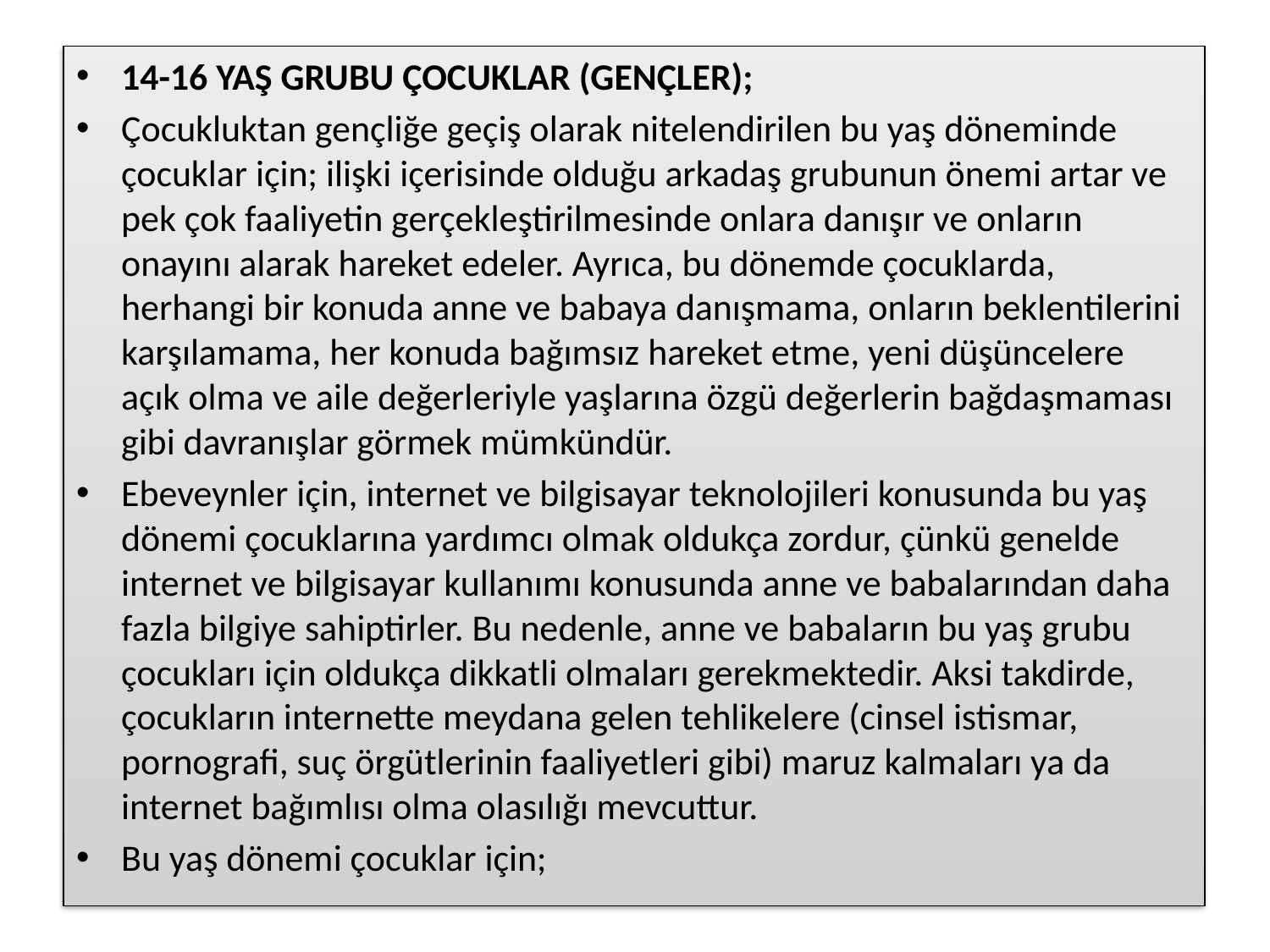

14-16 YAŞ GRUBU ÇOCUKLAR (GENÇLER);
Çocukluktan gençliğe geçiş olarak nitelendirilen bu yaş döneminde çocuklar için; ilişki içerisinde olduğu arkadaş grubunun önemi artar ve pek çok faaliyetin gerçekleştirilmesinde onlara danışır ve onların onayını alarak hareket edeler. Ayrıca, bu dönemde çocuklarda, herhangi bir konuda anne ve babaya danışmama, onların beklentilerini karşılamama, her konuda bağımsız hareket etme, yeni düşüncelere açık olma ve aile değerleriyle yaşlarına özgü değerlerin bağdaşmaması gibi davranışlar görmek mümkündür.
Ebeveynler için, internet ve bilgisayar teknolojileri konusunda bu yaş dönemi çocuklarına yardımcı olmak oldukça zordur, çünkü genelde internet ve bilgisayar kullanımı konusunda anne ve babalarından daha fazla bilgiye sahiptirler. Bu nedenle, anne ve babaların bu yaş grubu çocukları için oldukça dikkatli olmaları gerekmektedir. Aksi takdirde, çocukların internette meydana gelen tehlikelere (cinsel istismar, pornografi, suç örgütlerinin faaliyetleri gibi) maruz kalmaları ya da internet bağımlısı olma olasılığı mevcuttur.
Bu yaş dönemi çocuklar için;